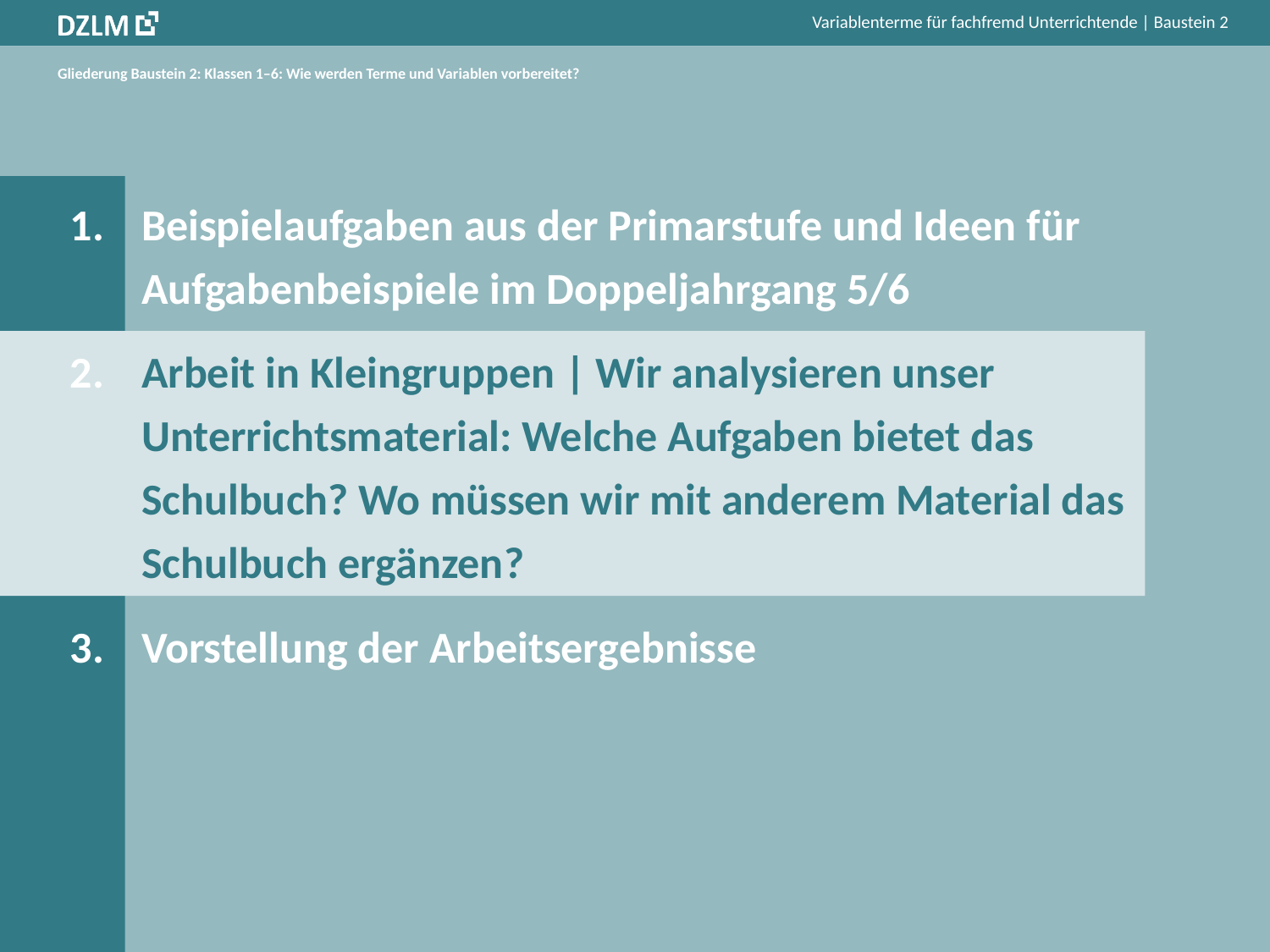

# Gliederung Baustein 2: Klassen 1–6: Wie werden Terme und Variablen vorbereitet?
Beispielaufgaben aus der Primarstufe und Ideen für Aufgabenbeispiele im Doppeljahrgang 5/6
Arbeit in Kleingruppen | Wir analysieren unser Unterrichtsmaterial: Welche Aufgaben bietet das Schulbuch? Wo müssen wir mit anderem Material das Schulbuch ergänzen?
Vorstellung der Arbeitsergebnisse